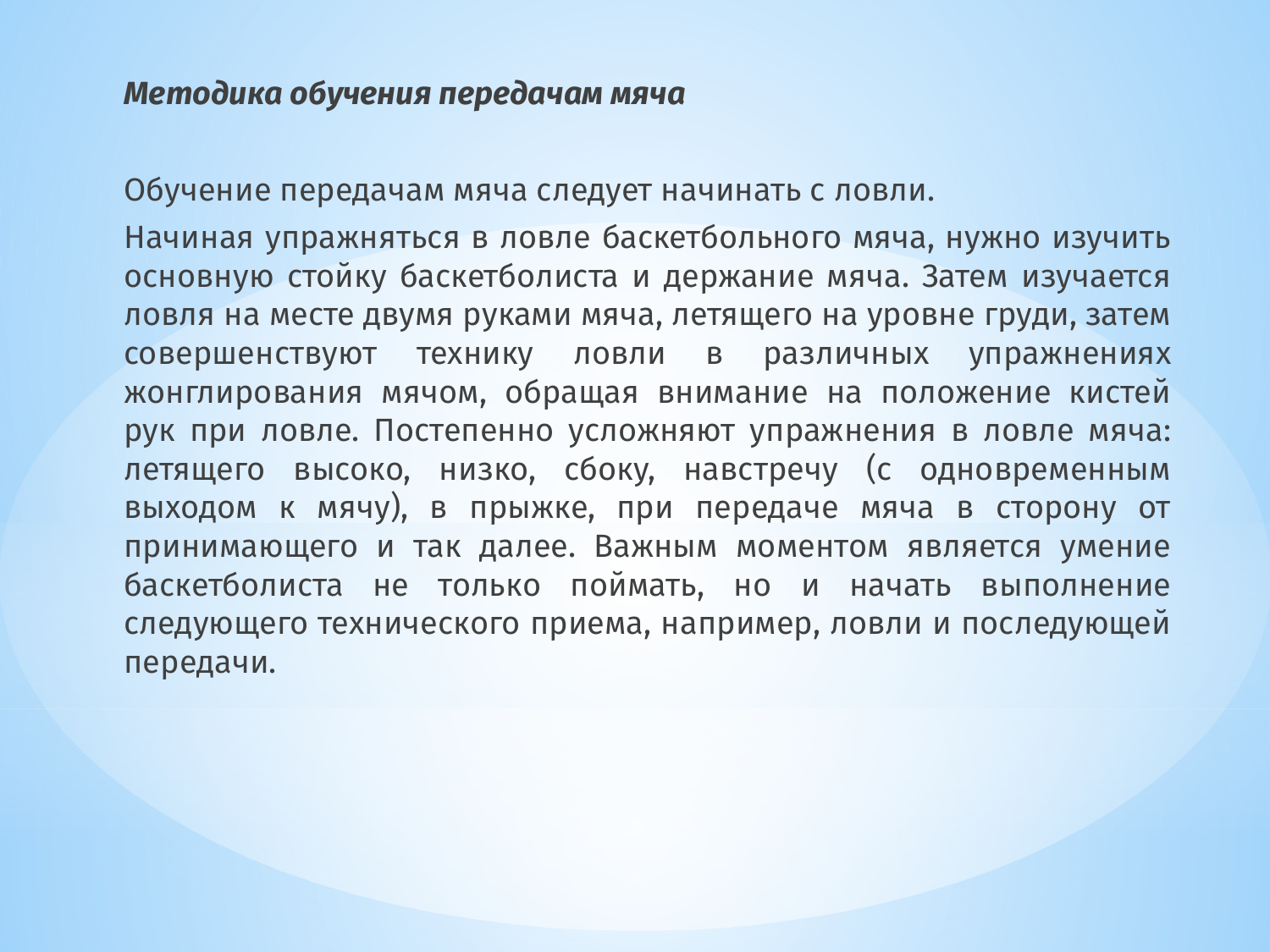

Методика обучения передачам мяча

Обучение передачам мяча следует начинать с ловли.
Начиная упражняться в ловле баскетбольного мяча, нужно изучить основную стойку баскетболиста и держание мяча. Затем изучается ловля на месте двумя руками мяча, летящего на уровне груди, затем совершенствуют технику ловли в различных упражнениях жонглирования мячом, обращая внимание на положение кистей рук при ловле. Постепенно усложняют упражнения в ловле мяча: летящего высоко, низко, сбоку, навстречу (с одновременным выходом к мячу), в прыжке, при передаче мяча в сторону от принимающего и так далее. Важным моментом является умение баскетболиста не только поймать, но и начать выполнение следующего технического приема, например, ловли и последующей передачи.